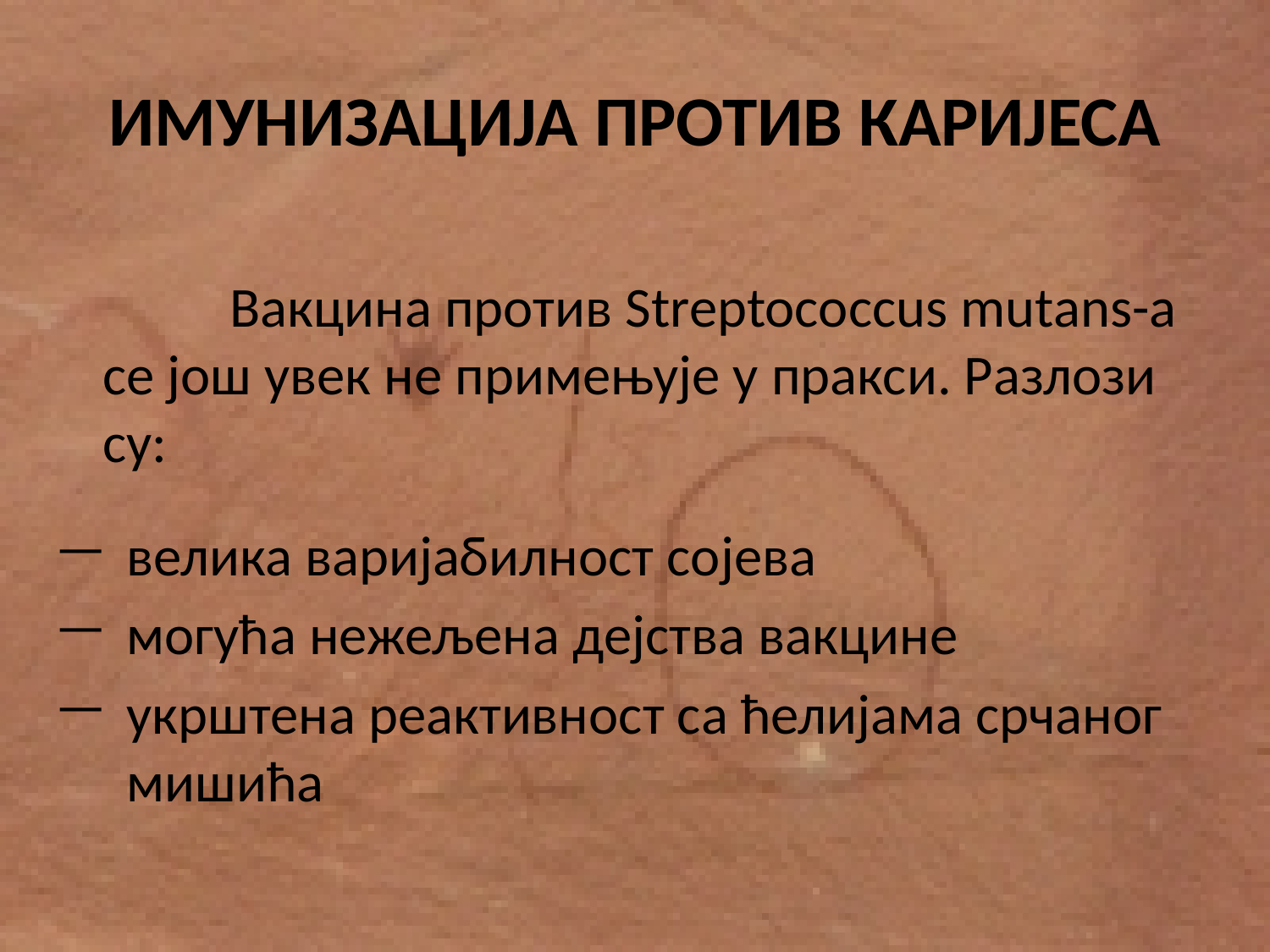

# ИМУНИЗАЦИЈА ПРОТИВ КАРИЈЕСА
		Вакцина против Streptococcus mutans-a се још увек не примењује у пракси. Разлози су:

велика варијабилност сојева
могућа нежељена дејства вакцине
укрштена реактивност са ћелијама срчаног мишића